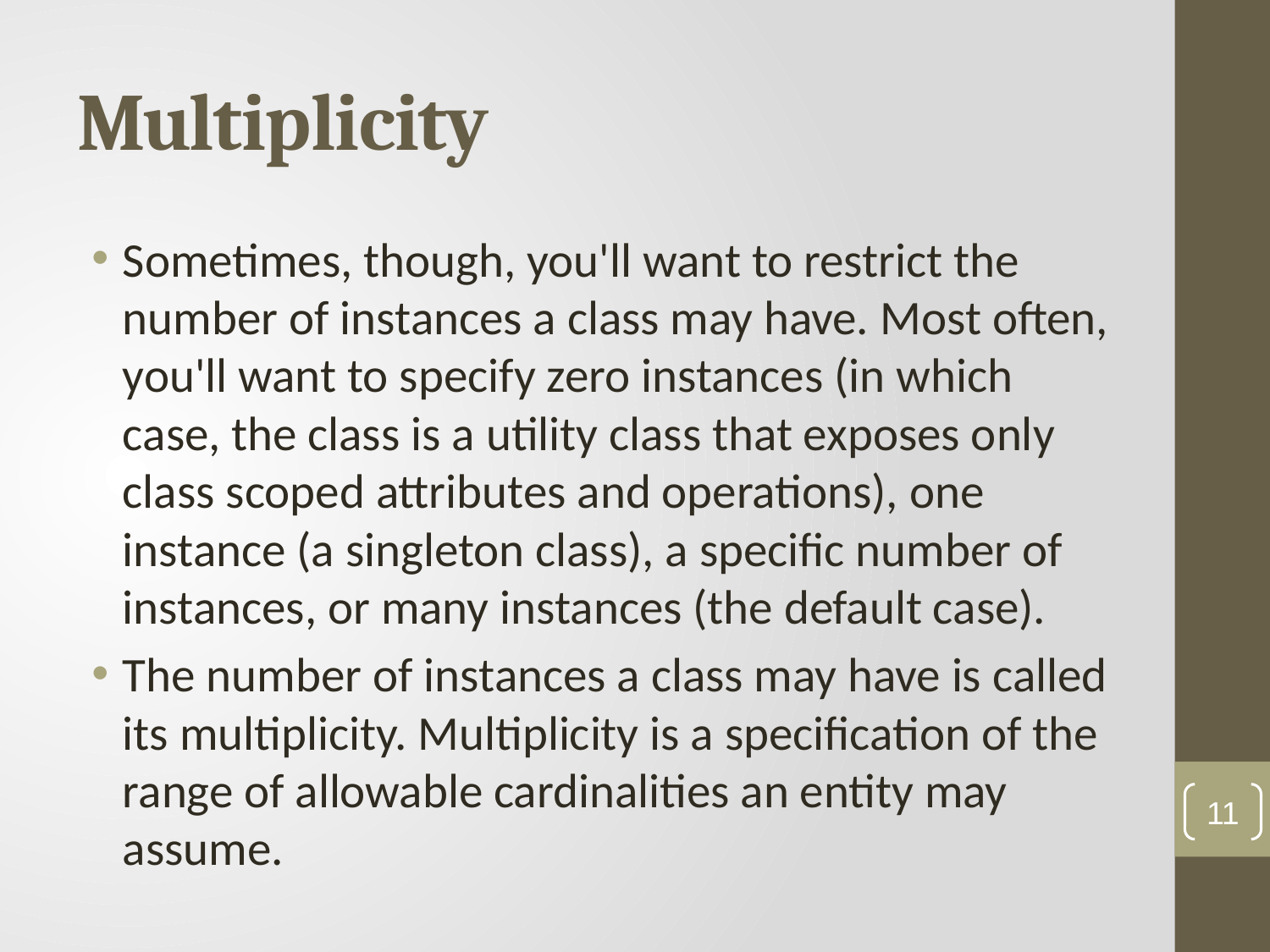

# Multiplicity
Sometimes, though, you'll want to restrict the number of instances a class may have. Most often, you'll want to specify zero instances (in which case, the class is a utility class that exposes only class scoped attributes and operations), one instance (a singleton class), a specific number of instances, or many instances (the default case).
The number of instances a class may have is called its multiplicity. Multiplicity is a specification of the range of allowable cardinalities an entity may assume.
11